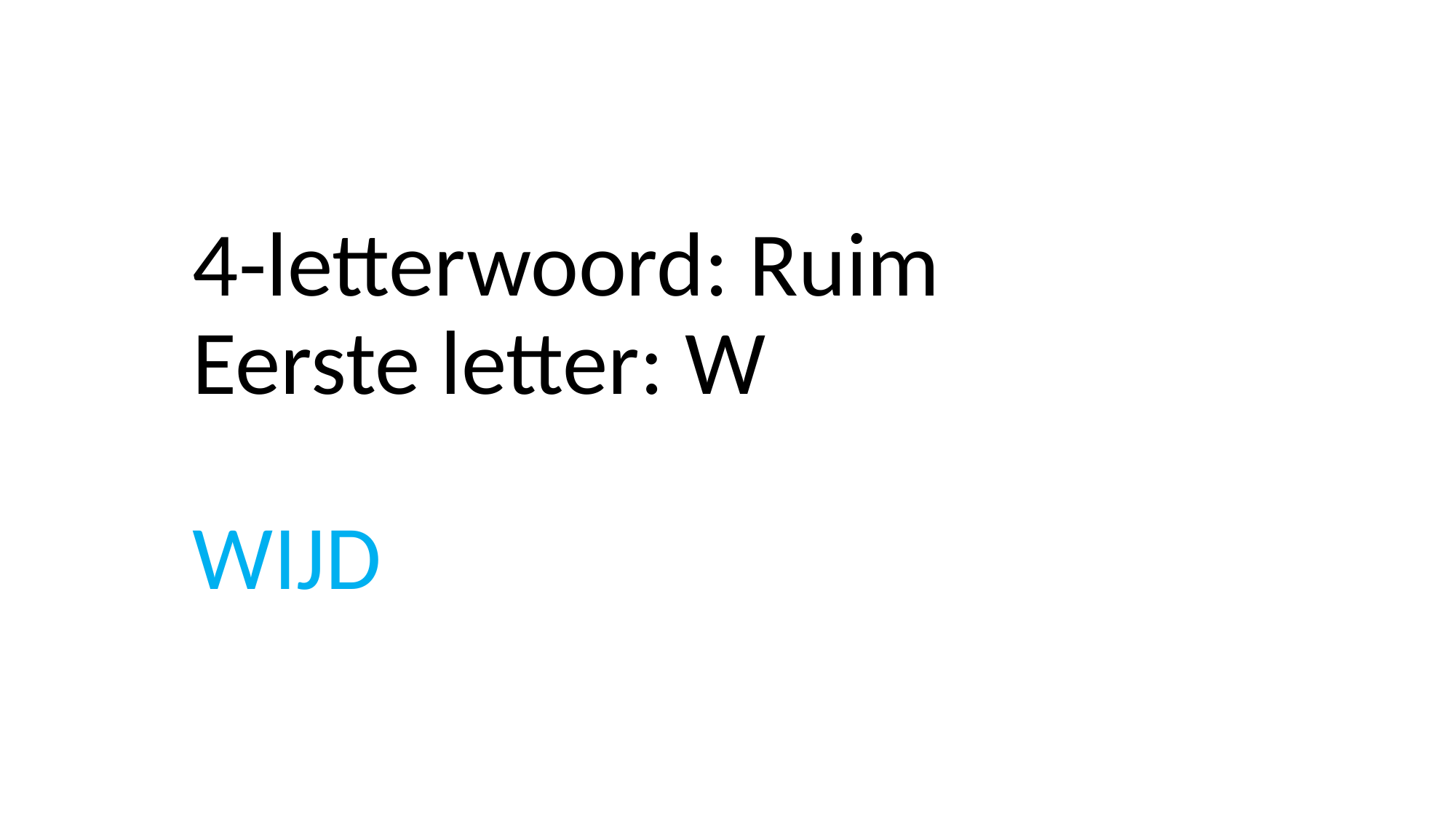

# 4-letterwoord: Ruim Eerste letter: W
WIJD